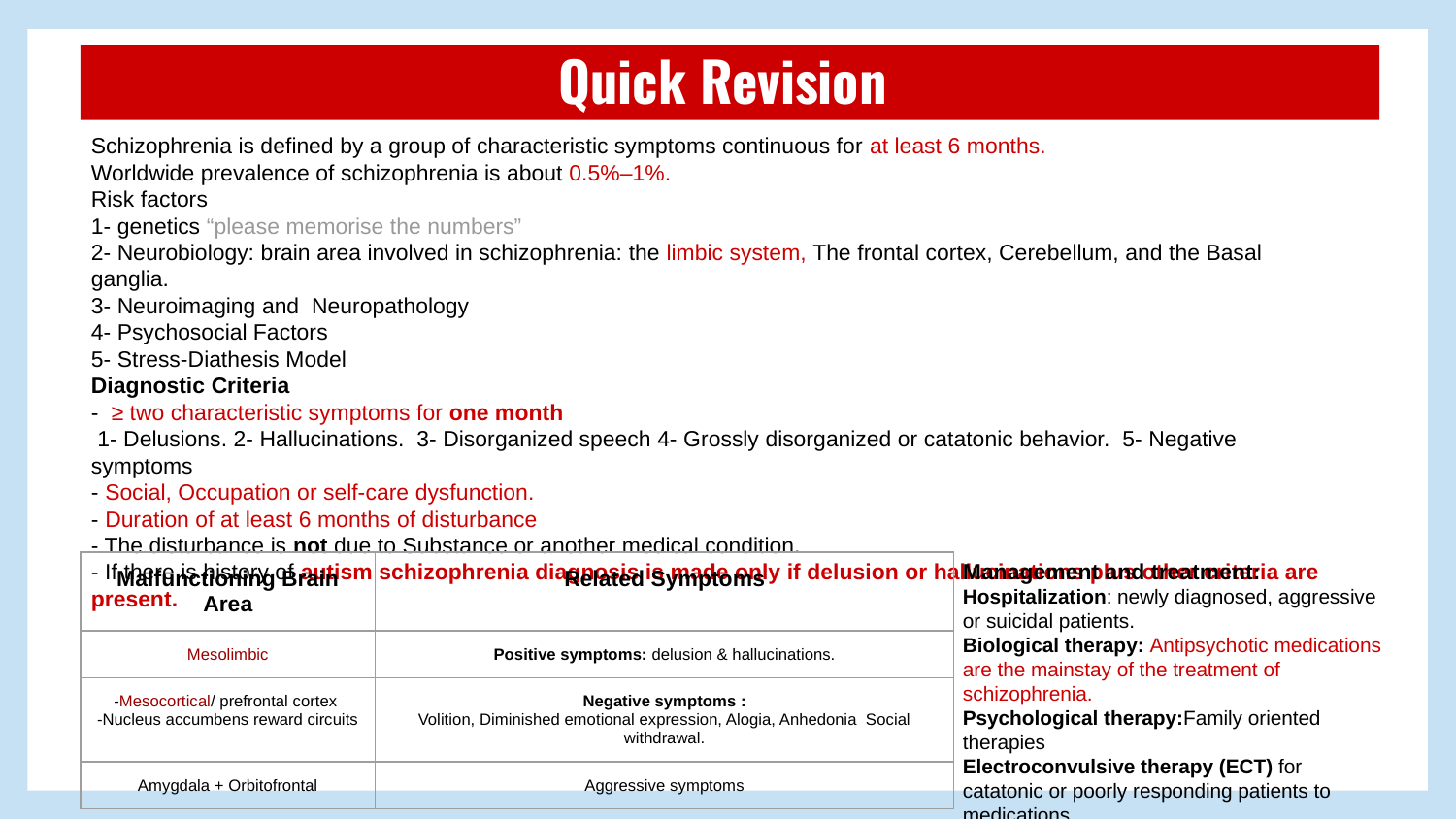

Quick Revision
Schizophrenia is defined by a group of characteristic symptoms continuous for at least 6 months.
Worldwide prevalence of schizophrenia is about 0.5%–1%.
Risk factors
1- genetics “please memorise the numbers”
2- Neurobiology: brain area involved in schizophrenia: the limbic system, The frontal cortex, Cerebellum, and the Basal ganglia.
3- Neuroimaging and  Neuropathology
4- Psychosocial Factors
5- Stress-Diathesis Model
Diagnostic Criteria
-  ≥ two characteristic symptoms for one month
 1- Delusions. 2- Hallucinations.  3- Disorganized speech 4- Grossly disorganized or catatonic behavior.  5- Negative symptoms
- Social, Occupation or self-care dysfunction.
- Duration of at least 6 months of disturbance
- The disturbance is not due to Substance or another medical condition.
- If there is history of autism schizophrenia diagnosis is made only if delusion or hallucinations plus other criteria are present.

| Malfunctioning Brain Area | Related Symptoms |
| --- | --- |
| Mesolimbic | Positive symptoms: delusion & hallucinations. |
| -Mesocortical/ prefrontal cortex -Nucleus accumbens reward circuits | Negative symptoms : Volition, Diminished emotional expression, Alogia, Anhedonia Social withdrawal. |
| Amygdala + Orbitofrontal | Aggressive symptoms |
Management and treatment:
Hospitalization: newly diagnosed, aggressive or suicidal patients.
Biological therapy: Antipsychotic medications are the mainstay of the treatment of schizophrenia.
Psychological therapy:Family oriented therapies
Electroconvulsive therapy (ECT) for catatonic or poorly responding patients to medications